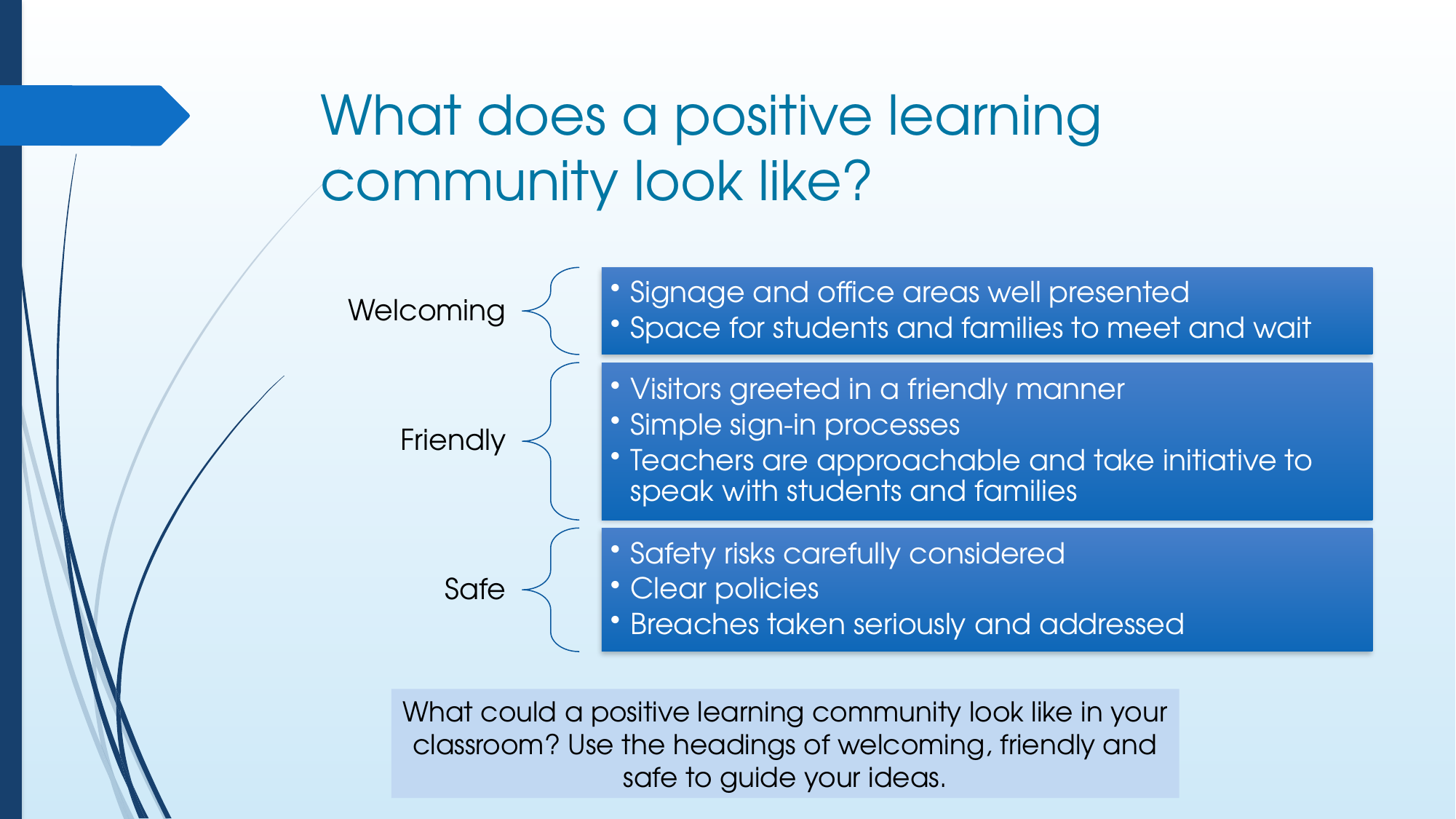

# What does a positive learning community look like?
Welcoming
Signage and office areas well presented
Space for students and families to meet and wait
Friendly
Visitors greeted in a friendly manner
Simple sign-in processes
Teachers are approachable and take initiative to speak with students and families
Safe
Safety risks carefully considered
Clear policies
Breaches taken seriously and addressed
What could a positive learning community look like in your classroom? Use the headings of welcoming, friendly and safe to guide your ideas.